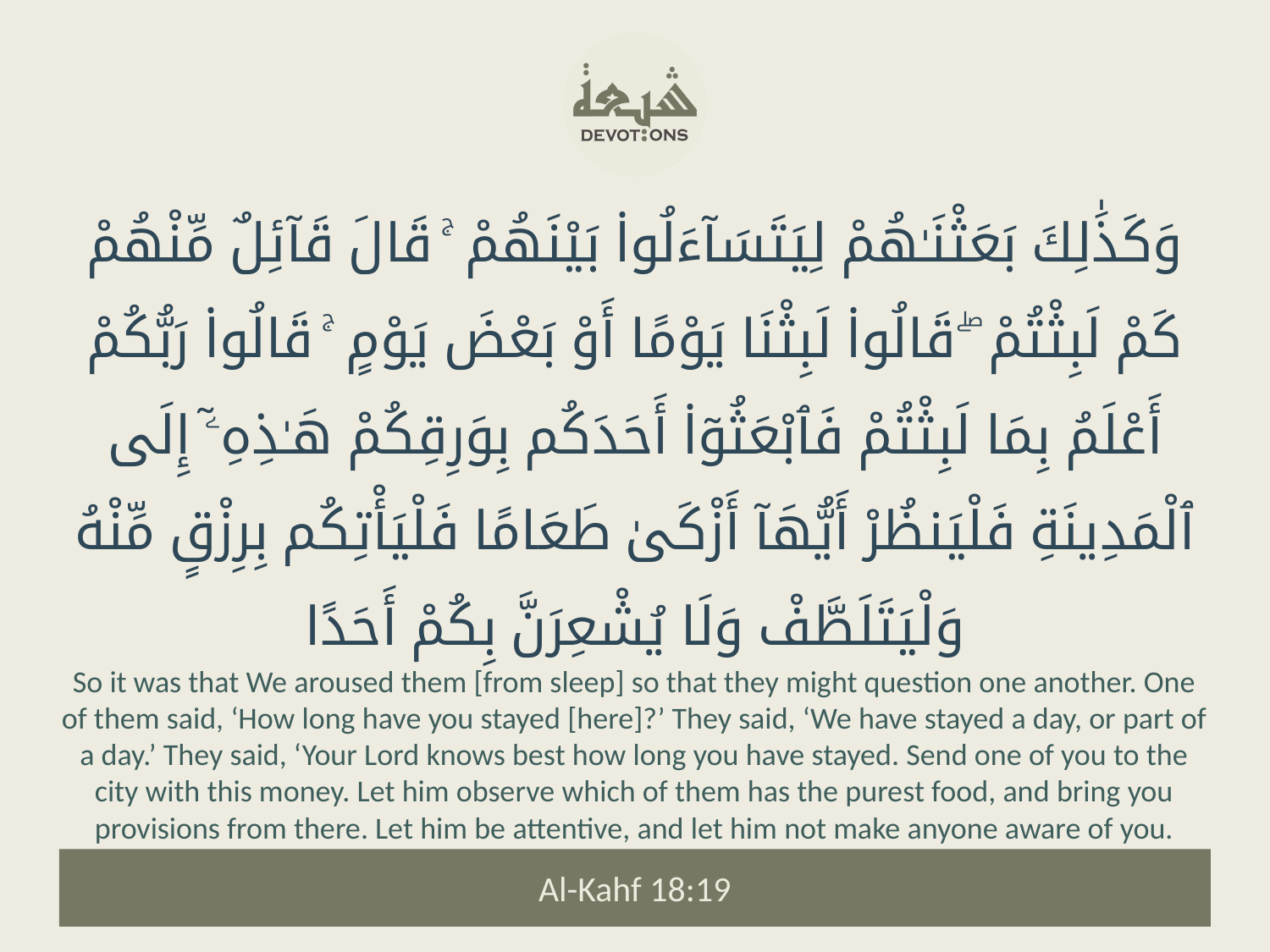

وَكَذَٰلِكَ بَعَثْنَـٰهُمْ لِيَتَسَآءَلُوا۟ بَيْنَهُمْ ۚ قَالَ قَآئِلٌ مِّنْهُمْ كَمْ لَبِثْتُمْ ۖ قَالُوا۟ لَبِثْنَا يَوْمًا أَوْ بَعْضَ يَوْمٍ ۚ قَالُوا۟ رَبُّكُمْ أَعْلَمُ بِمَا لَبِثْتُمْ فَٱبْعَثُوٓا۟ أَحَدَكُم بِوَرِقِكُمْ هَـٰذِهِۦٓ إِلَى ٱلْمَدِينَةِ فَلْيَنظُرْ أَيُّهَآ أَزْكَىٰ طَعَامًا فَلْيَأْتِكُم بِرِزْقٍ مِّنْهُ وَلْيَتَلَطَّفْ وَلَا يُشْعِرَنَّ بِكُمْ أَحَدًا
So it was that We aroused them [from sleep] so that they might question one another. One of them said, ‘How long have you stayed [here]?’ They said, ‘We have stayed a day, or part of a day.’ They said, ‘Your Lord knows best how long you have stayed. Send one of you to the city with this money. Let him observe which of them has the purest food, and bring you provisions from there. Let him be attentive, and let him not make anyone aware of you.
Al-Kahf 18:19